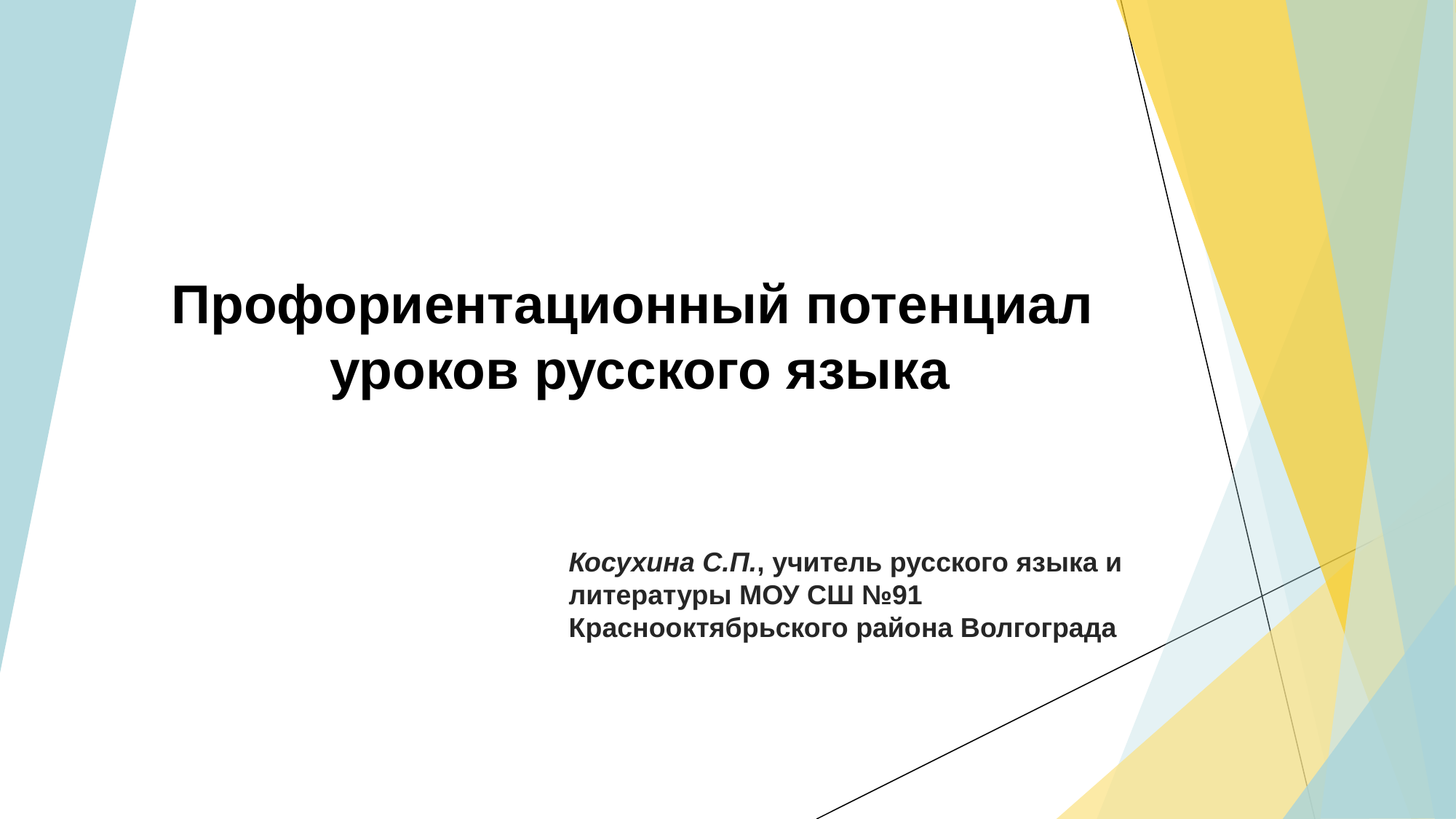

Профориентационный потенциал
уроков русского языка
Косухина С.П., учитель русского языка и литературы МОУ СШ №91 Краснооктябрьского района Волгограда